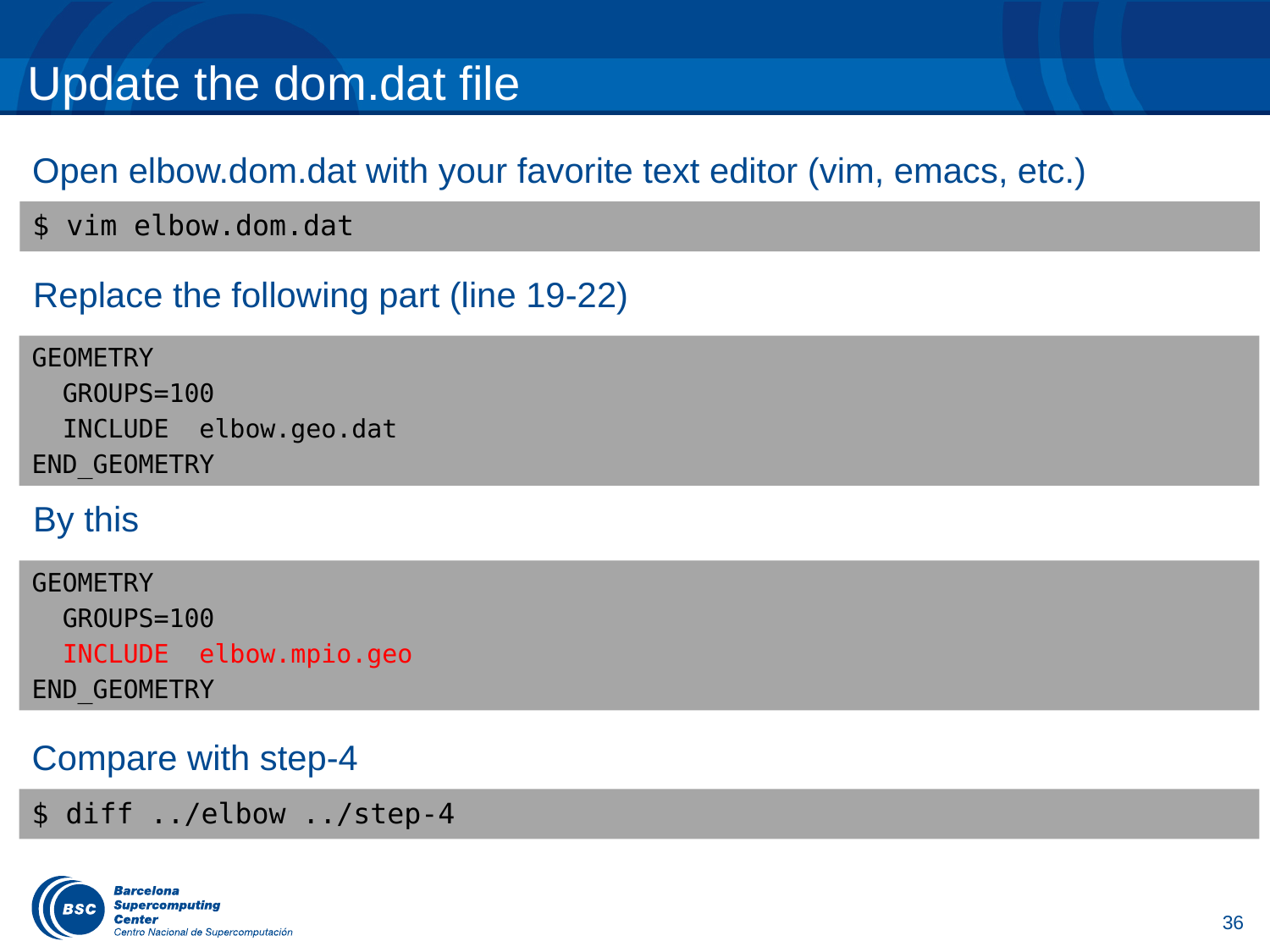

# Update the dom.dat file
Open elbow.dom.dat with your favorite text editor (vim, emacs, etc.)
$ vim elbow.dom.dat
Replace the following part (line 19-22)
GEOMETRY
  GROUPS=100
  INCLUDE  elbow.geo.dat
END_GEOMETRY
By this
GEOMETRY
  GROUPS=100
  INCLUDE  elbow.mpio.geo
END_GEOMETRY
Compare with step-4
$ diff ../elbow ../step-4
36